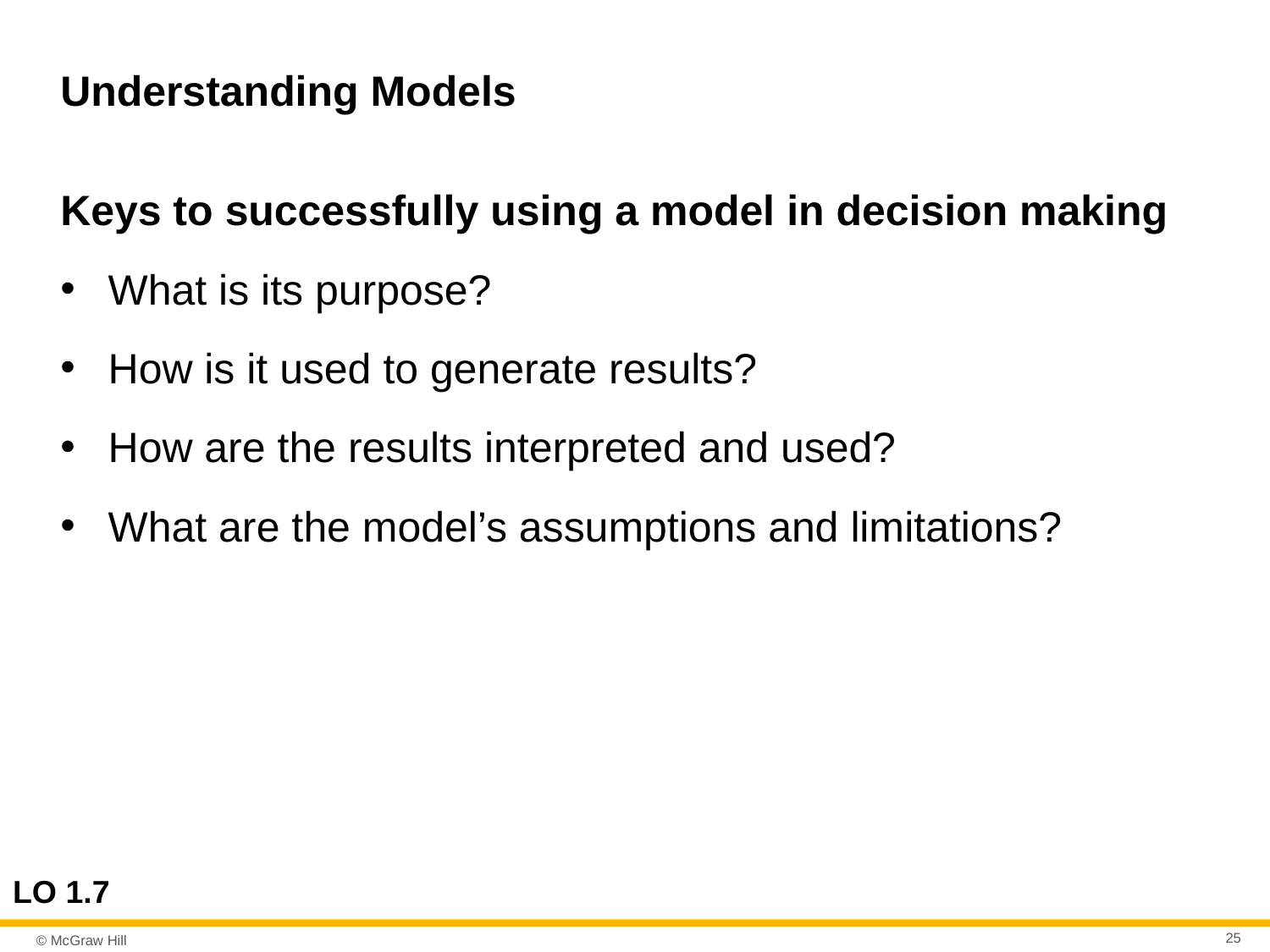

# Understanding Models
Keys to successfully using a model in decision making
What is its purpose?
How is it used to generate results?
How are the results interpreted and used?
What are the model’s assumptions and limitations?
LO 1.7